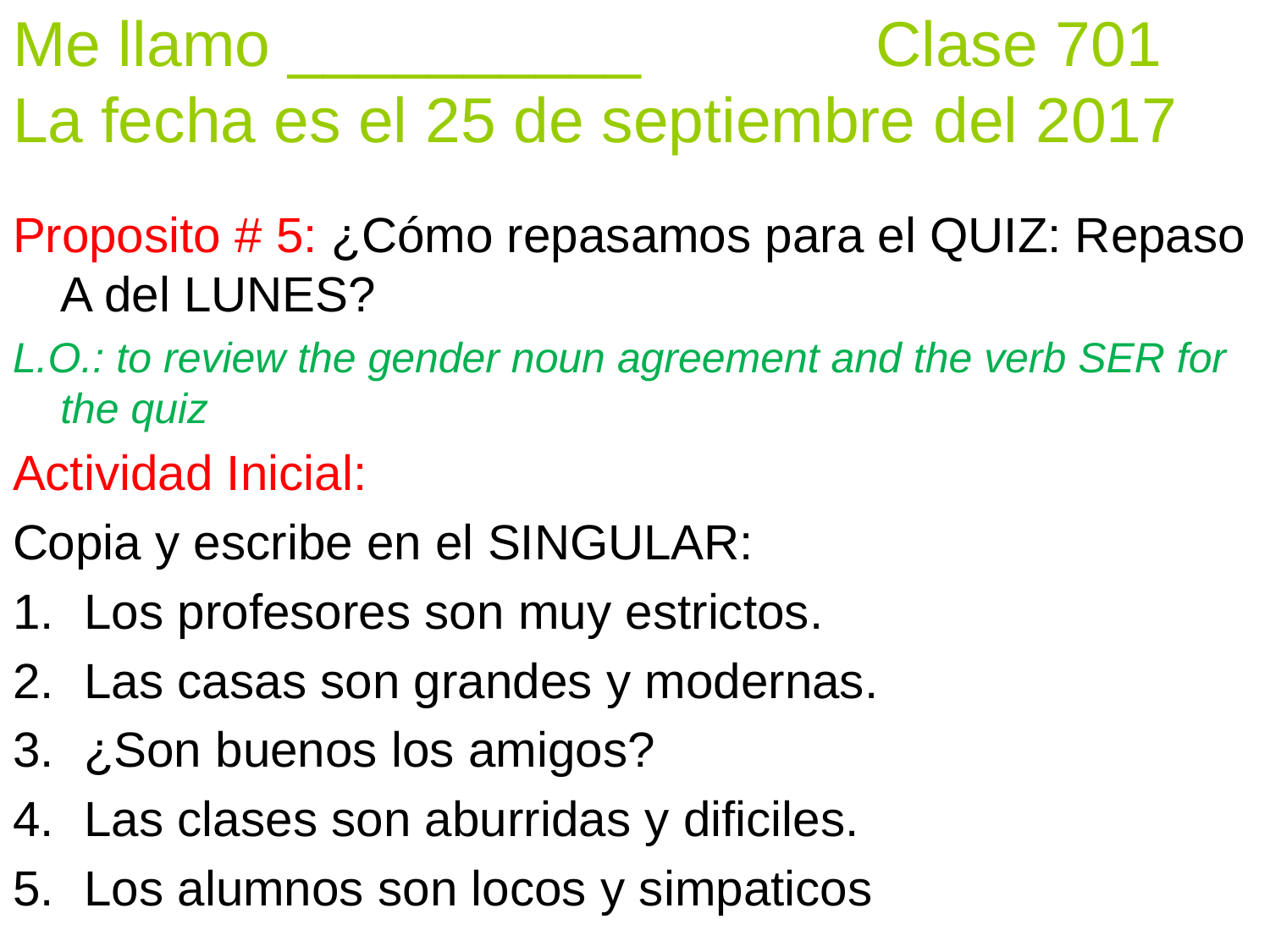

# Me llamo __________	             Clase 701 La fecha es el 25 de septiembre del 2017
Proposito # 5: ¿Cómo repasamos para el QUIZ: Repaso A del LUNES?
L.O.: to review the gender noun agreement and the verb SER for the quiz
Actividad Inicial:
Copia y escribe en el SINGULAR:
Los profesores son muy estrictos.
Las casas son grandes y modernas.
¿Son buenos los amigos?
Las clases son aburridas y dificiles.
Los alumnos son locos y simpaticos